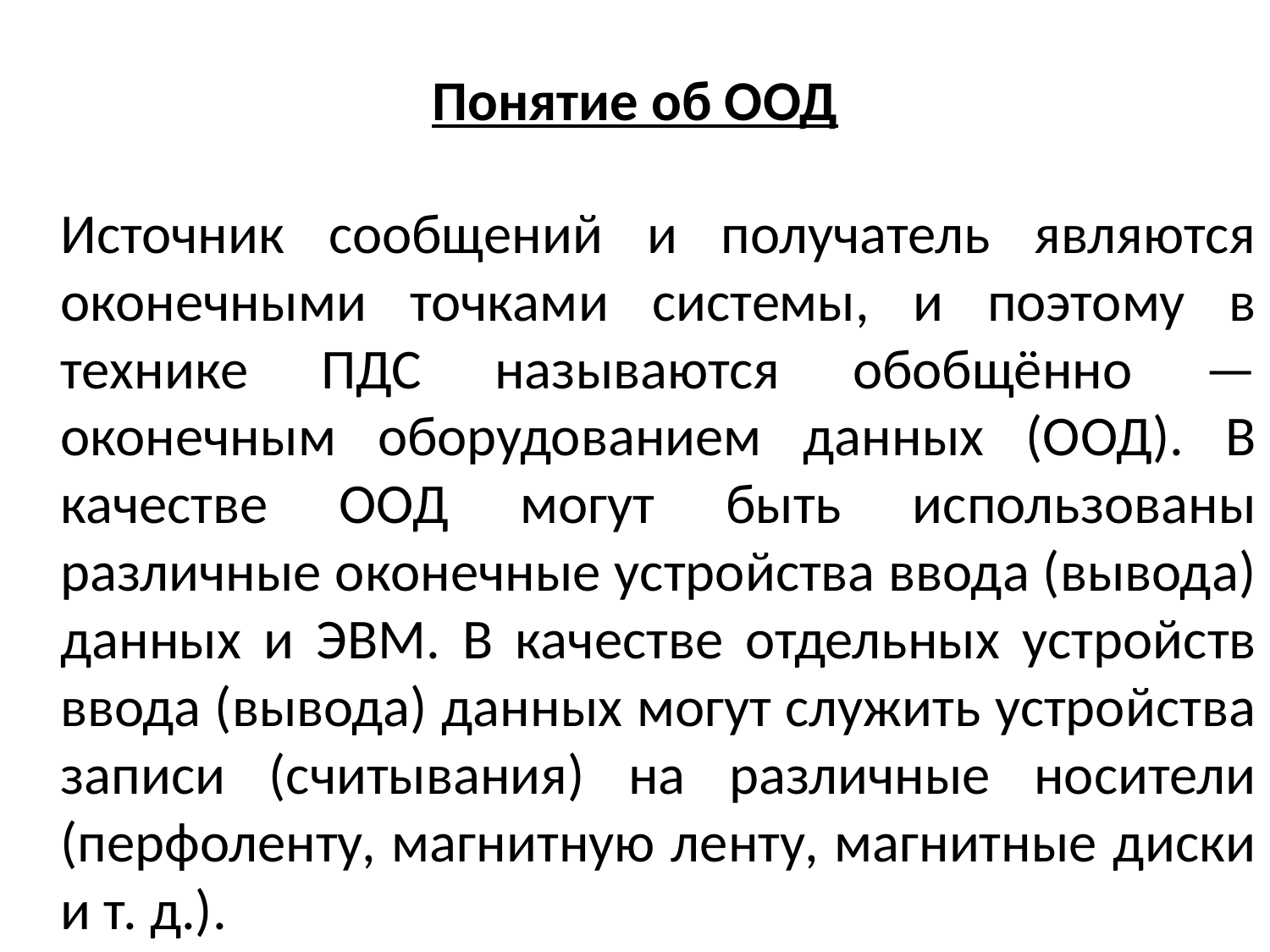

# Понятие об ООД
	Источник сообщений и получатель являются оконечными точками системы, и поэтому в технике ПДС называются обобщённо — оконечным оборудованием данных (ООД). В качестве ООД могут быть использованы различные оконечные устройства ввода (вывода) данных и ЭВМ. В качестве отдельных устройств ввода (вывода) данных могут служить устройства записи (считывания) на различные носители (перфоленту, магнитную ленту, магнитные диски и т. д.).